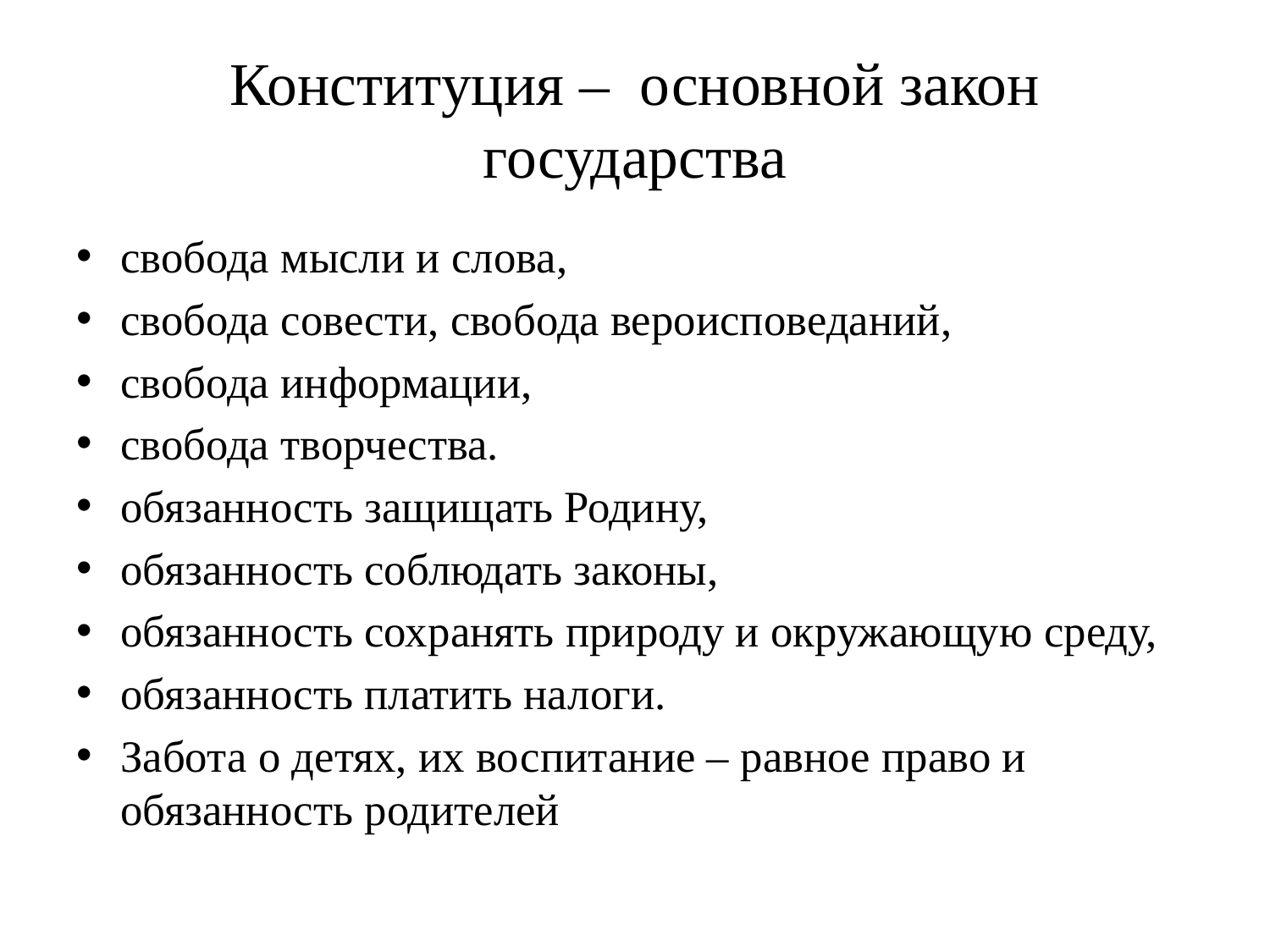

# Конституция –  основной закон государства
свобода мысли и слова,
свобода совести, свобода вероисповеданий,
свобода информации,
свобода творчества.
обязанность защищать Родину,
обязанность соблюдать законы,
обязанность сохранять природу и окружающую среду,
обязанность платить налоги.
Забота о детях, их воспитание – равное право и обязанность родителей